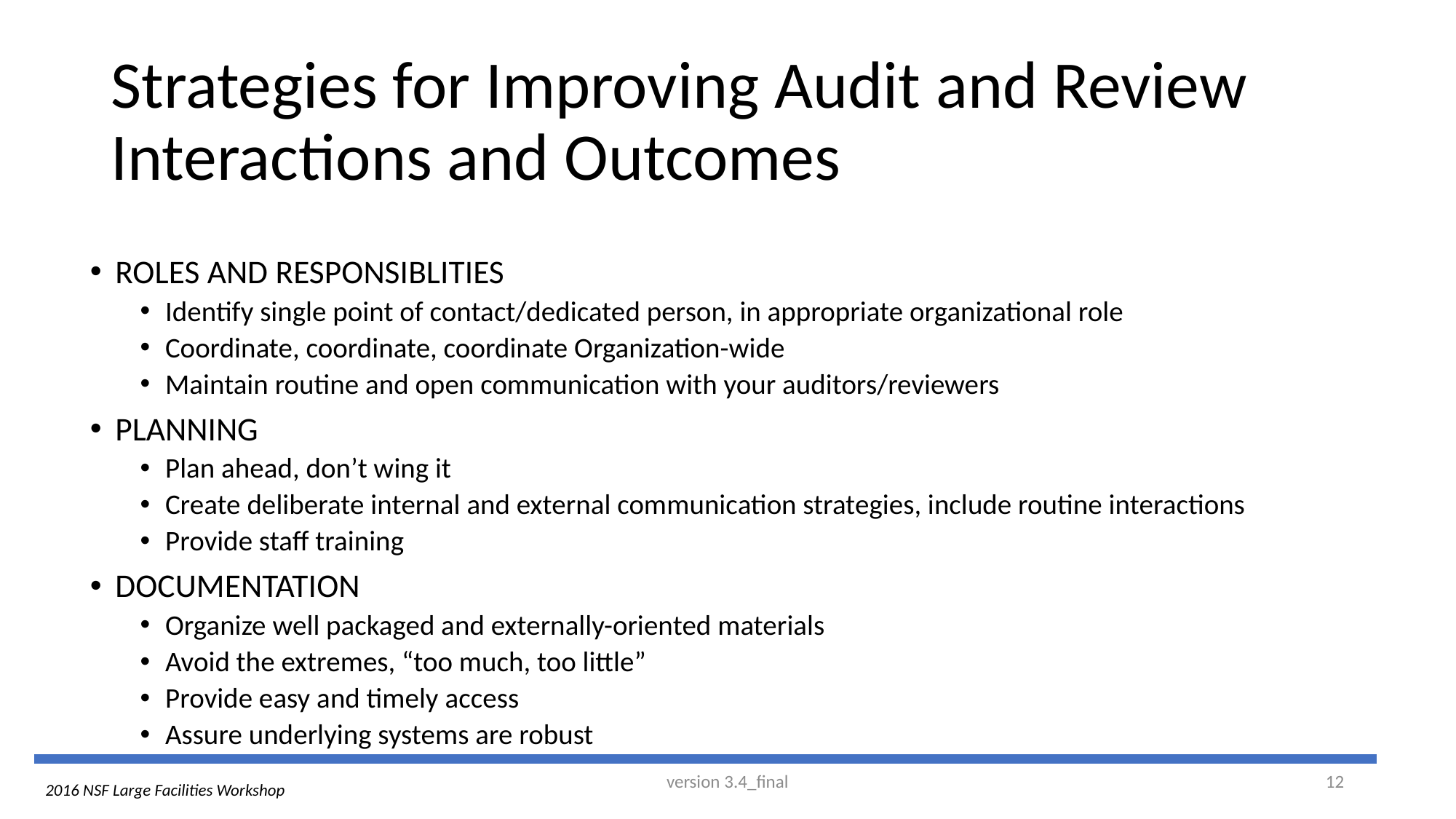

# Strategies for Improving Audit and Review Interactions and Outcomes

ROLES AND RESPONSIBLITIES
Identify single point of contact/dedicated person, in appropriate organizational role
Coordinate, coordinate, coordinate Organization-wide
Maintain routine and open communication with your auditors/reviewers
PLANNING
Plan ahead, don’t wing it
Create deliberate internal and external communication strategies, include routine interactions
Provide staff training
DOCUMENTATION
Organize well packaged and externally-oriented materials
Avoid the extremes, “too much, too little”
Provide easy and timely access
Assure underlying systems are robust

version 3.4_final
12
2016 NSF Large Facilities Workshop